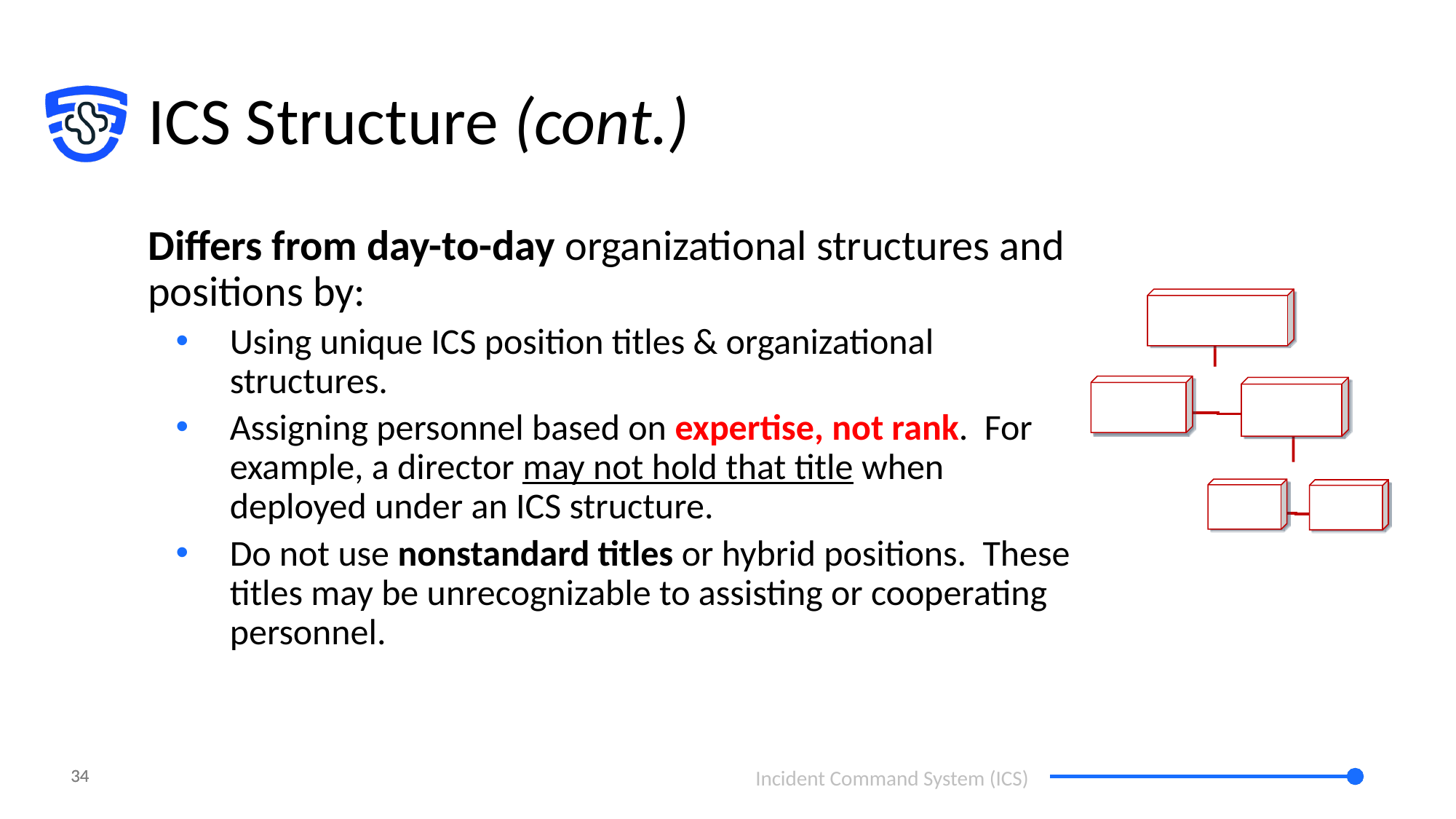

# ICS Structure (cont.)
Differs from day-to-day organizational structures and positions by:
Using unique ICS position titles & organizational structures.
Assigning personnel based on expertise, not rank.  For example, a director may not hold that title when deployed under an ICS structure.
Do not use nonstandard titles or hybrid positions.  These titles may be unrecognizable to assisting or cooperating personnel.